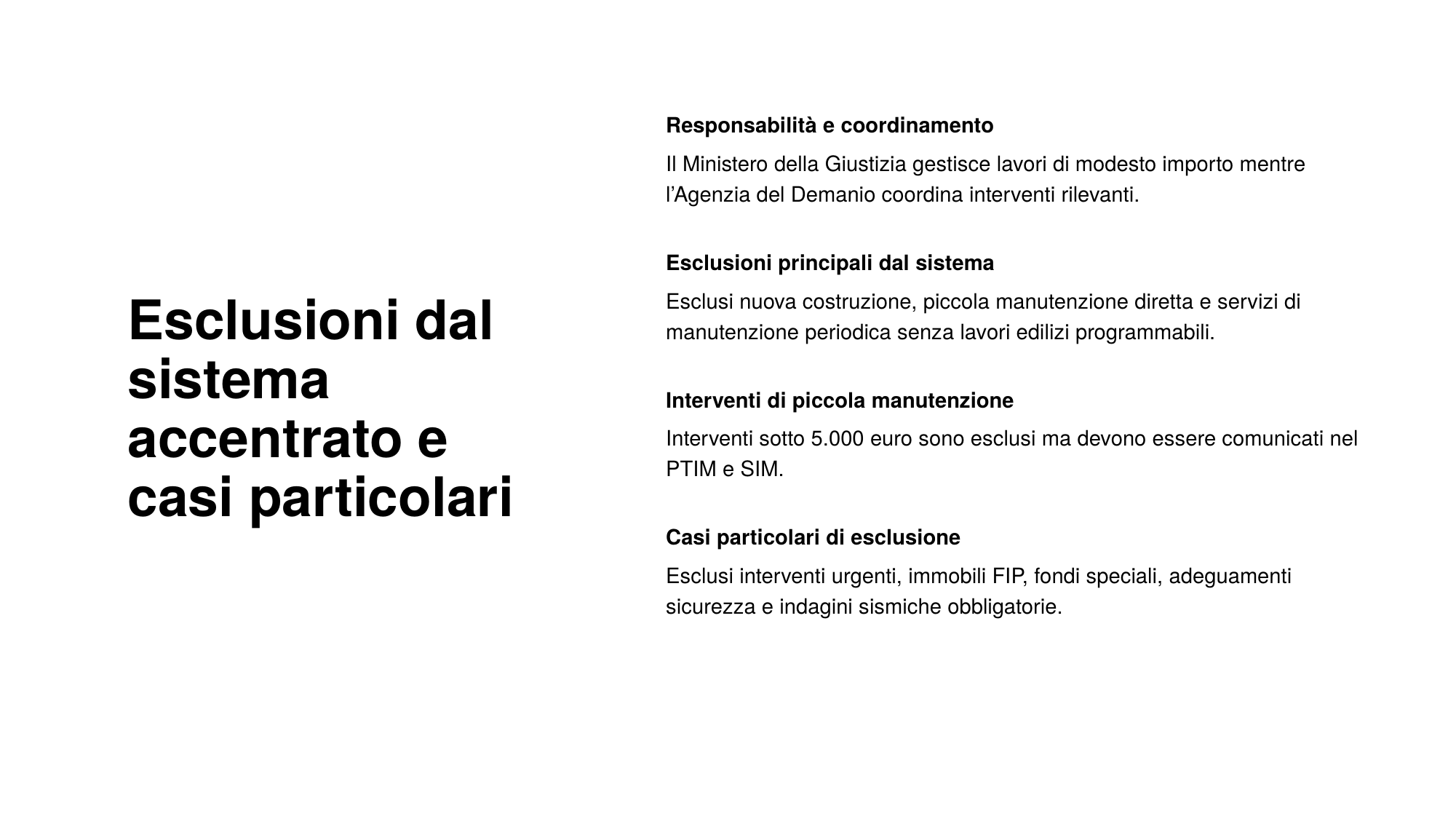

# Esclusioni dal sistema accentrato e casi particolari
Responsabilità e coordinamento
Il Ministero della Giustizia gestisce lavori di modesto importo mentre l’Agenzia del Demanio coordina interventi rilevanti.
Esclusioni principali dal sistema
Esclusi nuova costruzione, piccola manutenzione diretta e servizi di manutenzione periodica senza lavori edilizi programmabili.
Interventi di piccola manutenzione
Interventi sotto 5.000 euro sono esclusi ma devono essere comunicati nel PTIM e SIM.
Casi particolari di esclusione
Esclusi interventi urgenti, immobili FIP, fondi speciali, adeguamenti sicurezza e indagini sismiche obbligatorie.